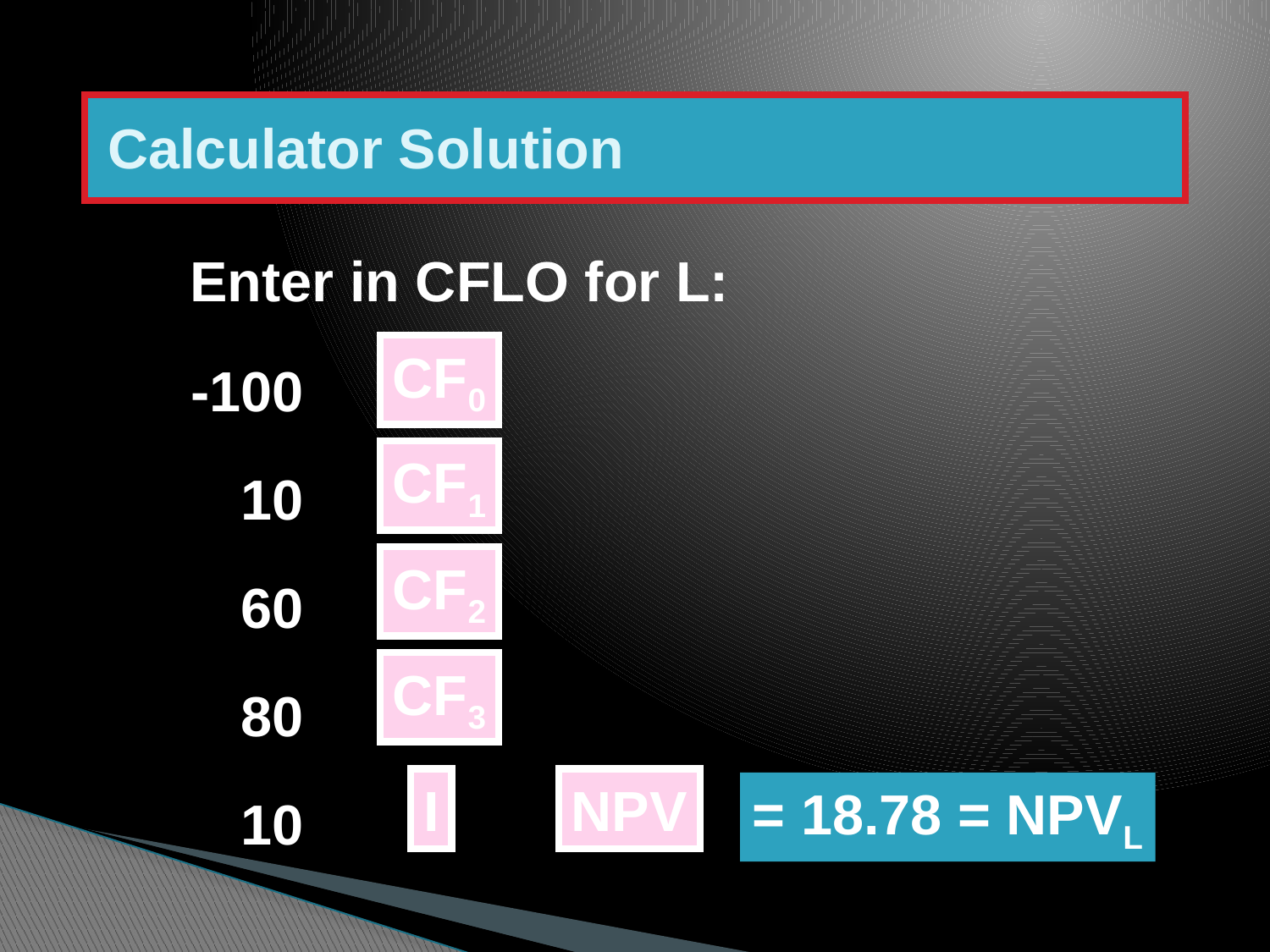

# Calculator Solution
Enter in CFLO for L:
-100
10
60
80
10
CF0
CF1
CF2
CF3
I
NPV
= 18.78 = NPVL